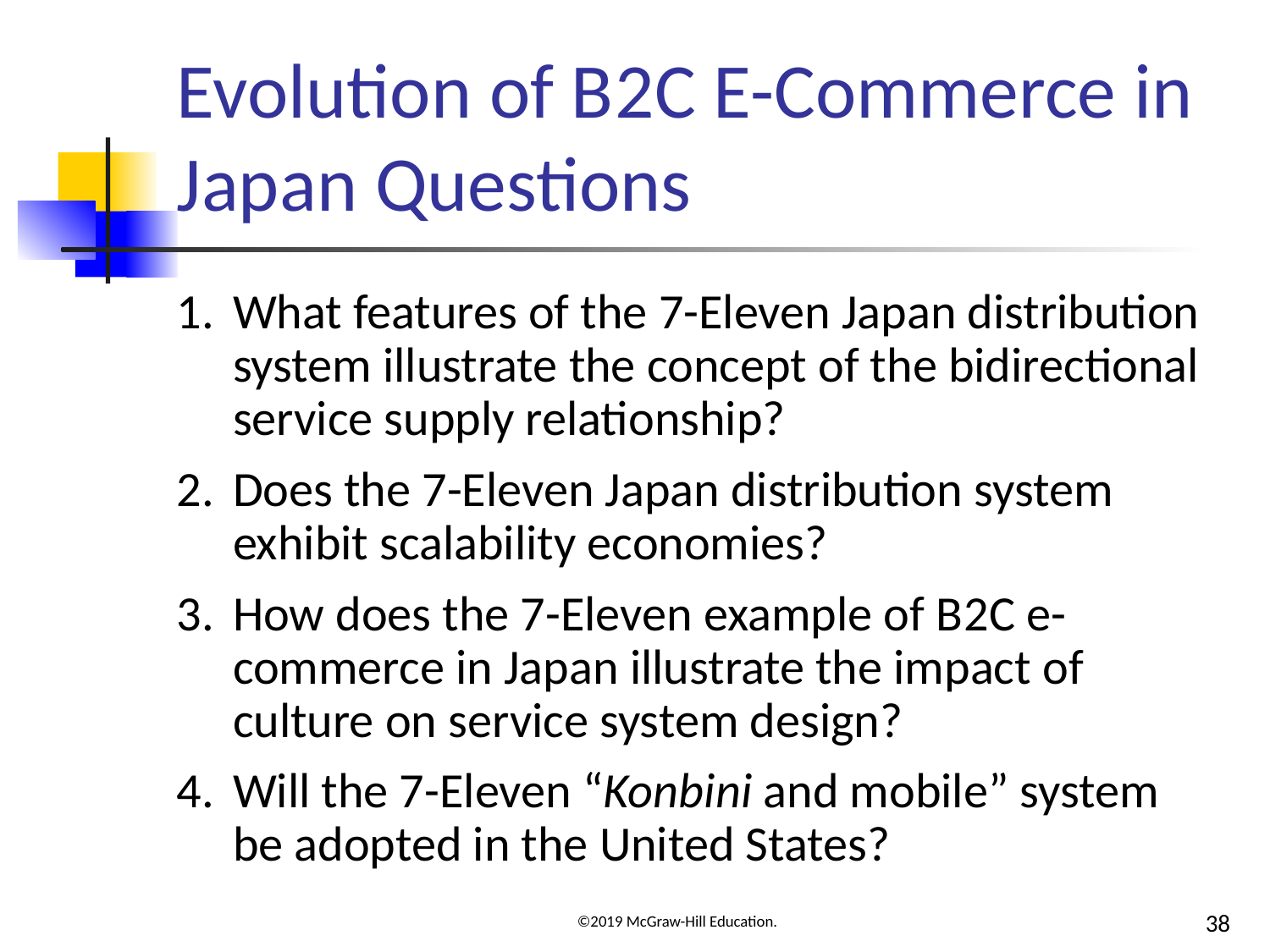

# Evolution of B 2 C E-Commerce in Japan Questions
What features of the 7-Eleven Japan distribution system illustrate the concept of the bidirectional service supply relationship?
Does the 7-Eleven Japan distribution system exhibit scalability economies?
How does the 7-Eleven example of B 2 C e-commerce in Japan illustrate the impact of culture on service system design?
Will the 7-Eleven “Konbini and mobile” system be adopted in the United States?